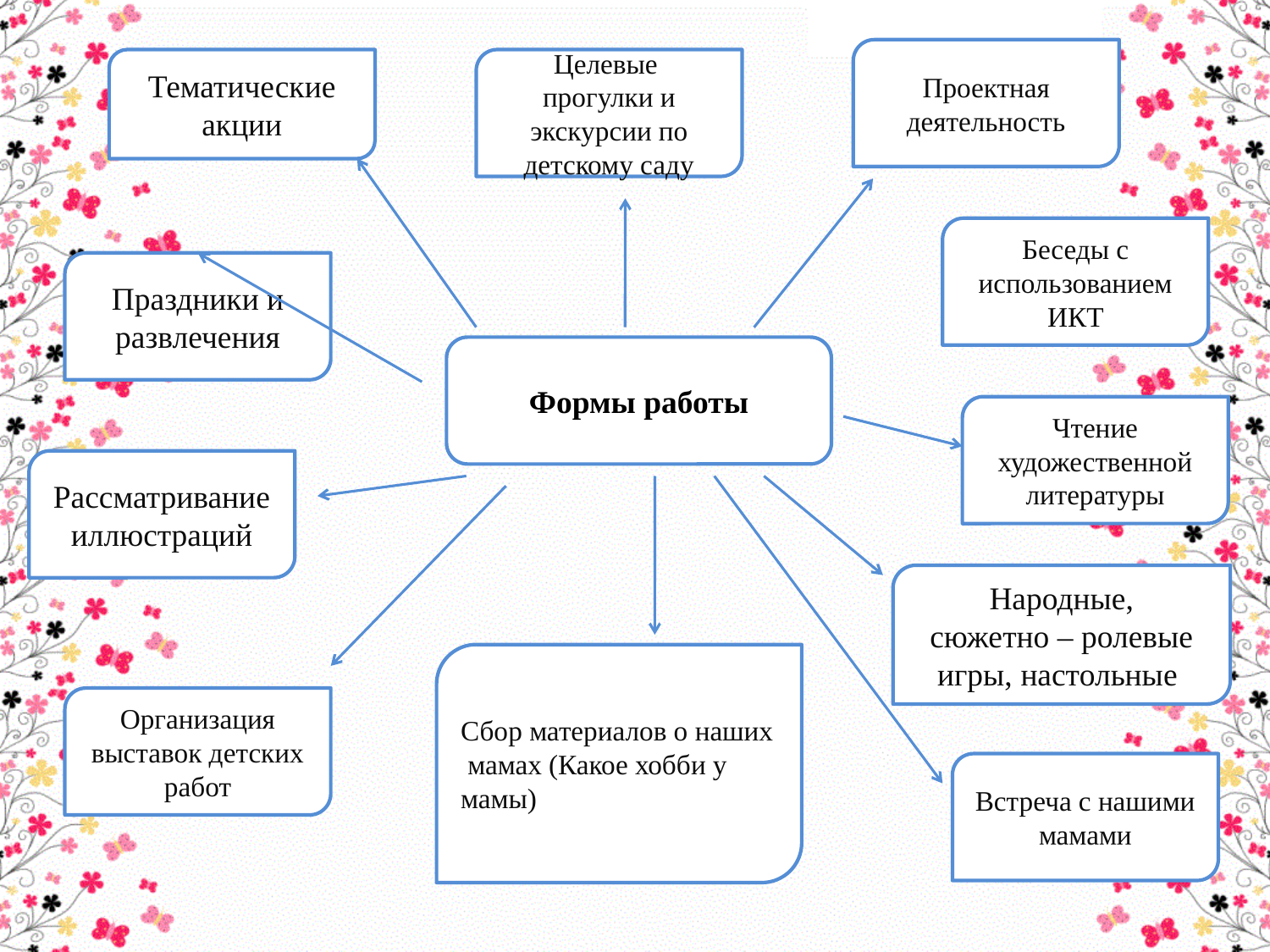

Проектная деятельность
Тематические акции
Целевые  прогулки и экскурсии по детскому саду
Беседы с использованием ИКТ
Праздники и развлечения
Формы работы
Чтение художественной литературы
Рассматривание иллюстраций
Народные,
сюжетно – ролевые игры, настольные
Сбор материалов о наших  мамах (Какое хобби у мамы)
Организация выставок детских работ
Встреча с нашими мамами